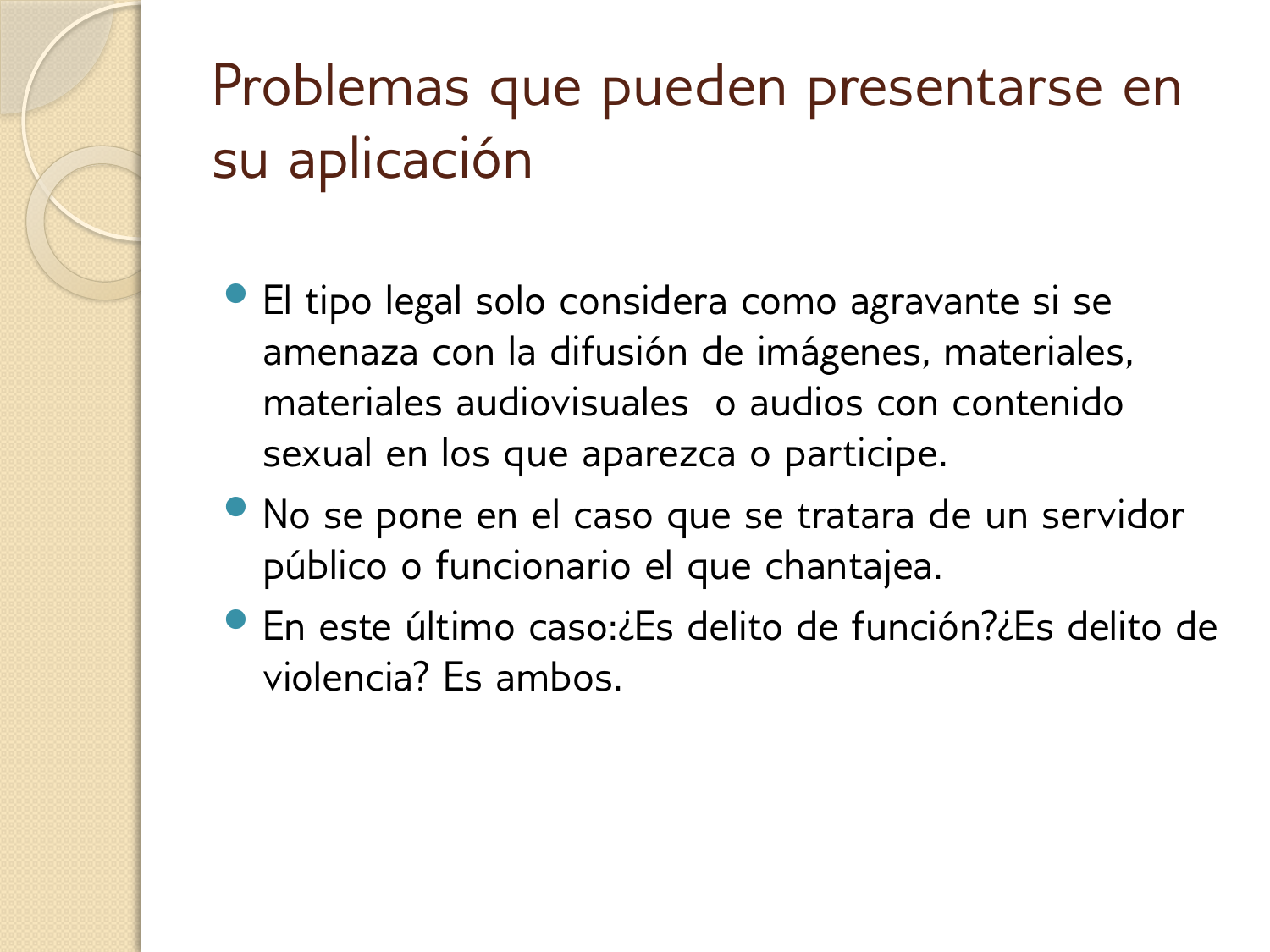

# Problemas que pueden presentarse en su aplicación
El tipo legal solo considera como agravante si se amenaza con la difusión de imágenes, materiales, materiales audiovisuales  o audios con contenido sexual en los que aparezca o participe.
No se pone en el caso que se tratara de un servidor público o funcionario el que chantajea.
En este último caso:¿Es delito de función?¿Es delito de violencia? Es ambos.